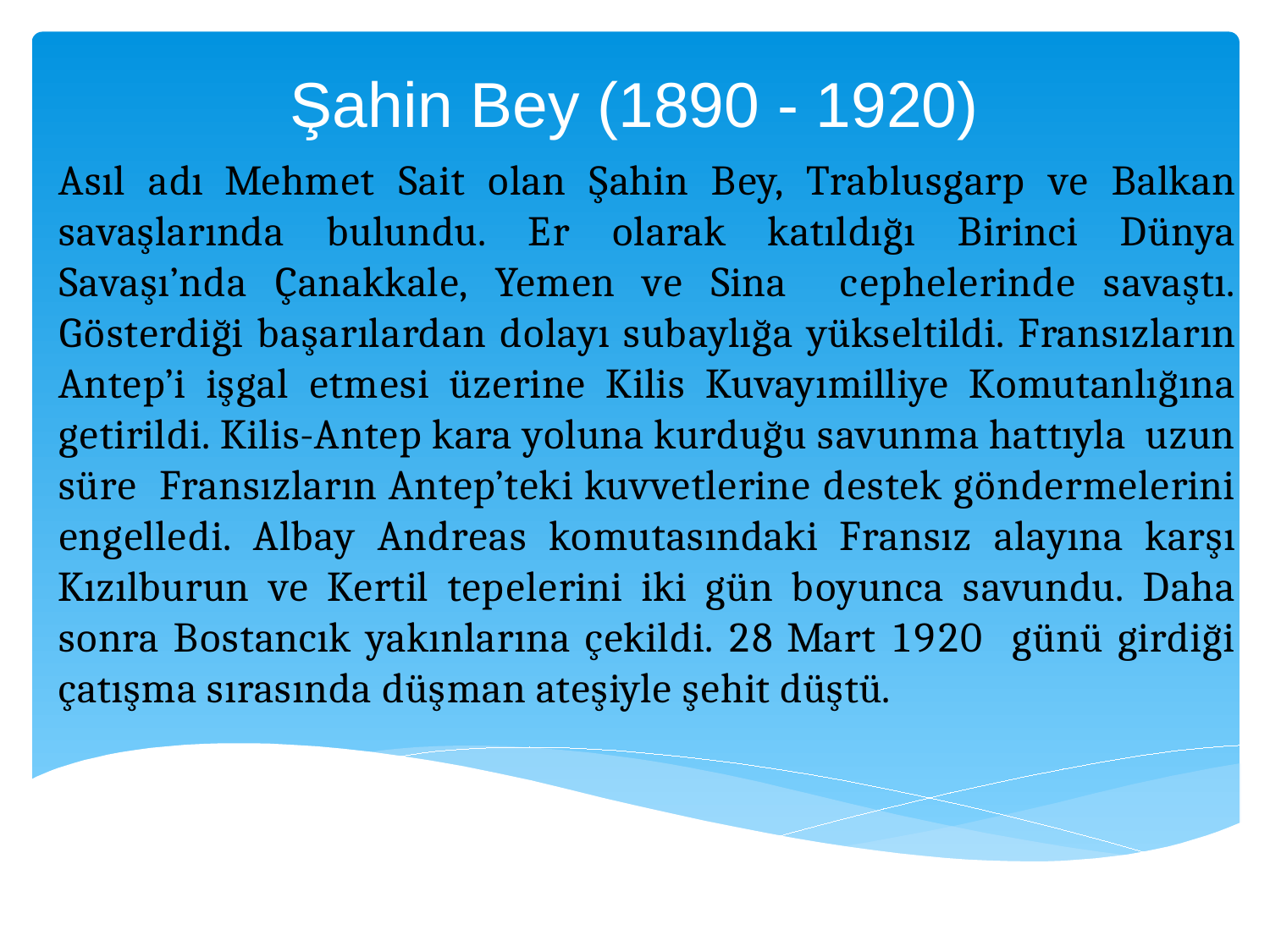

# Şahin Bey (1890 - 1920)
Asıl adı Mehmet Sait olan Şahin Bey, Trablusgarp ve Balkan savaşlarında bulundu. Er olarak katıldığı Birinci Dünya Savaşı’nda Çanakkale, Yemen ve Sina  cephelerinde savaştı. Gösterdiği başarılardan dolayı subaylığa yükseltildi. Fransızların Antep’i işgal etmesi üzerine Kilis Kuvayımilliye Komutanlığına getirildi. Kilis-Antep kara yoluna kurduğu savunma hattıyla  uzun süre  Fransızların Antep’teki kuvvetlerine destek göndermelerini engelledi. Albay Andreas komutasındaki Fransız alayına karşı Kızılburun ve Kertil tepelerini iki gün boyunca savundu. Daha sonra Bostancık yakınlarına çekildi. 28 Mart 1920  günü girdiği çatışma sırasında düşman ateşiyle şehit düştü.